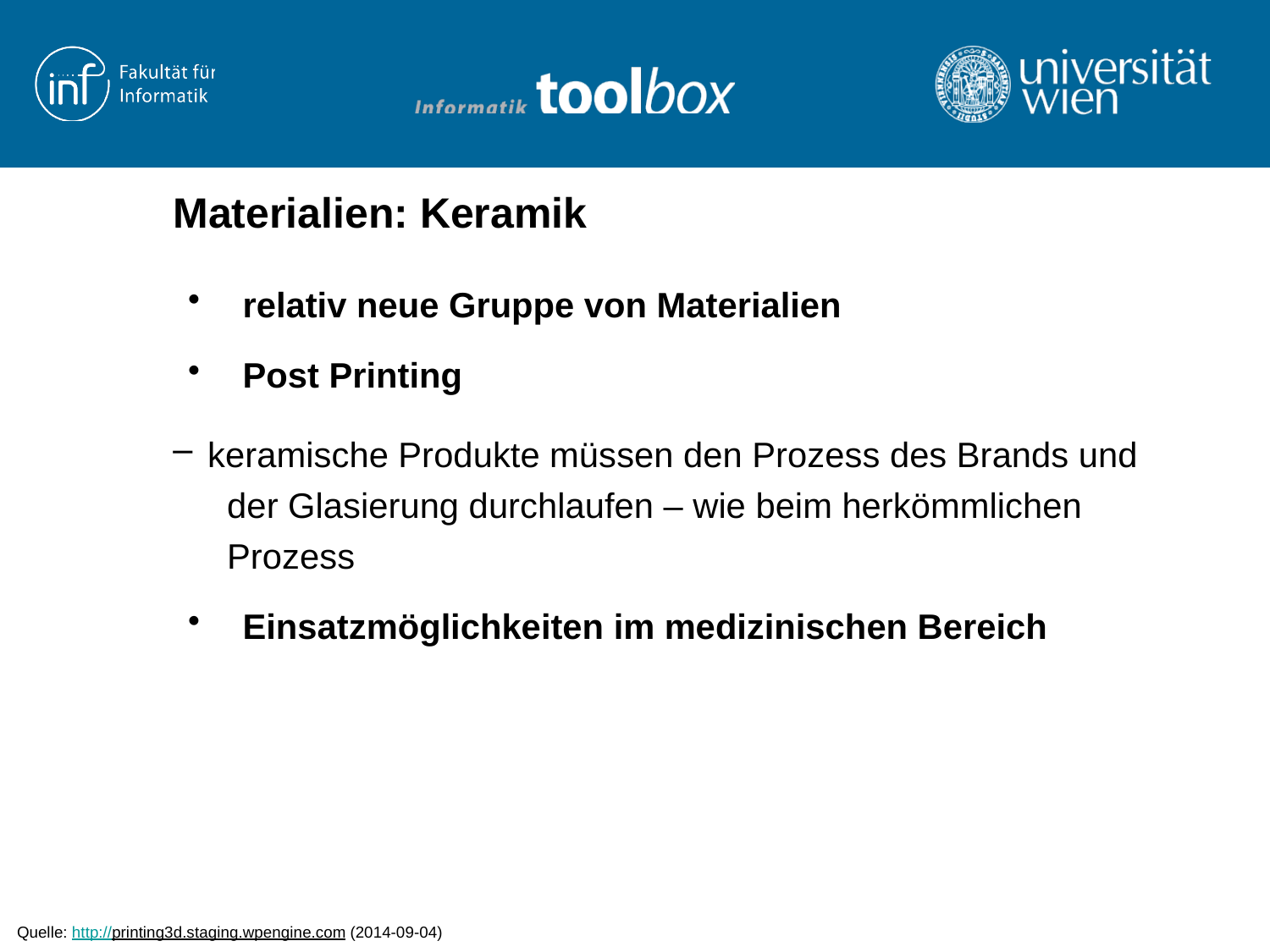

# Materialien: Keramik
 relativ neue Gruppe von Materialien
 Post Printing
 keramische Produkte müssen den Prozess des Brands und
   der Glasierung durchlaufen – wie beim herkömmlichen
   Prozess
 Einsatzmöglichkeiten im medizinischen Bereich
Quelle: http://printing3d.staging.wpengine.com (2014-09-04)